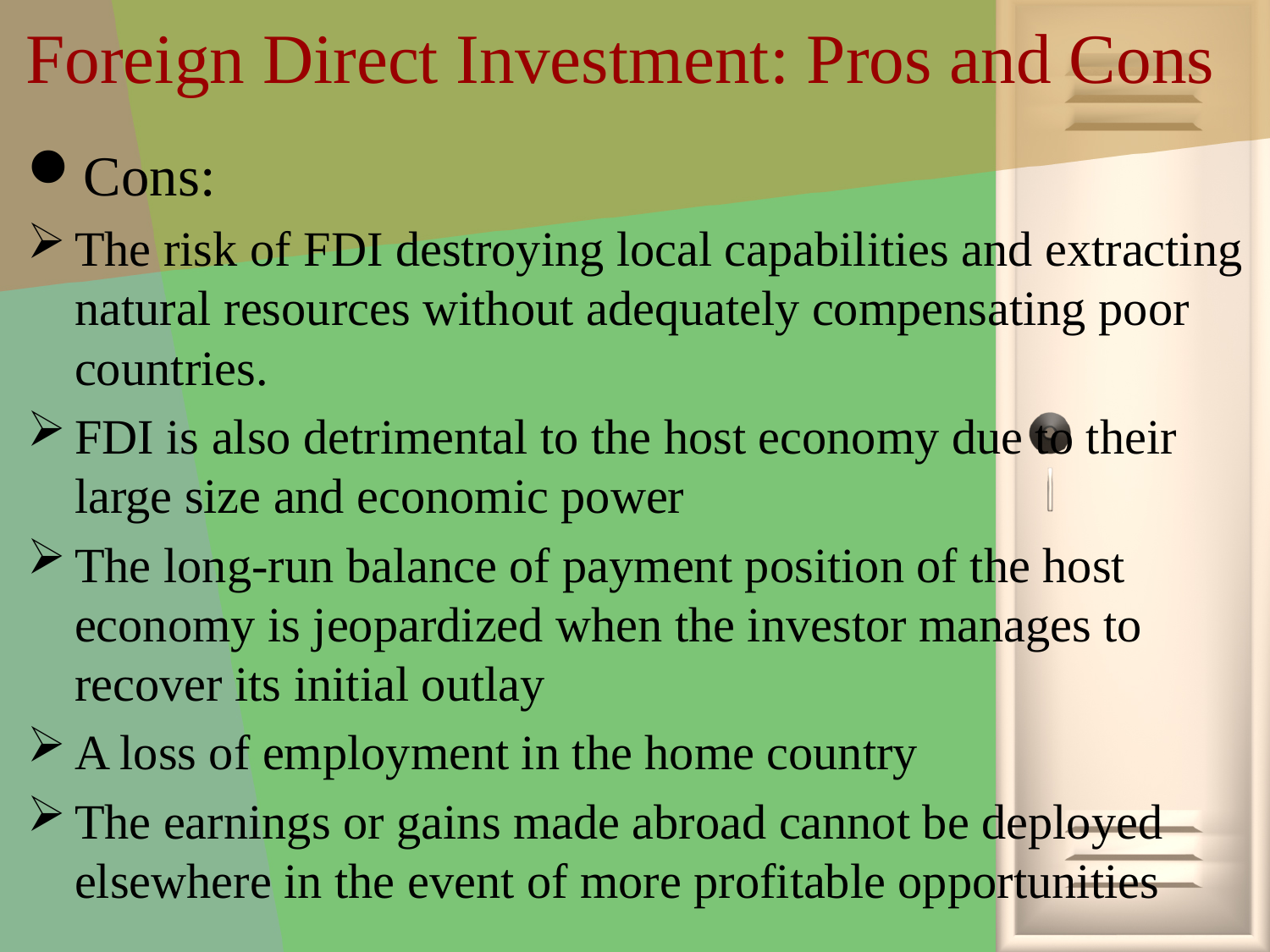

# Foreign Direct Investment: Pros and Cons
Cons:
The risk of FDI destroying local capabilities and extracting natural resources without adequately compensating poor countries.
FDI is also detrimental to the host economy due to their large size and economic power
The long-run balance of payment position of the host economy is jeopardized when the investor manages to recover its initial outlay
A loss of employment in the home country
The earnings or gains made abroad cannot be deployed elsewhere in the event of more profitable opportunities